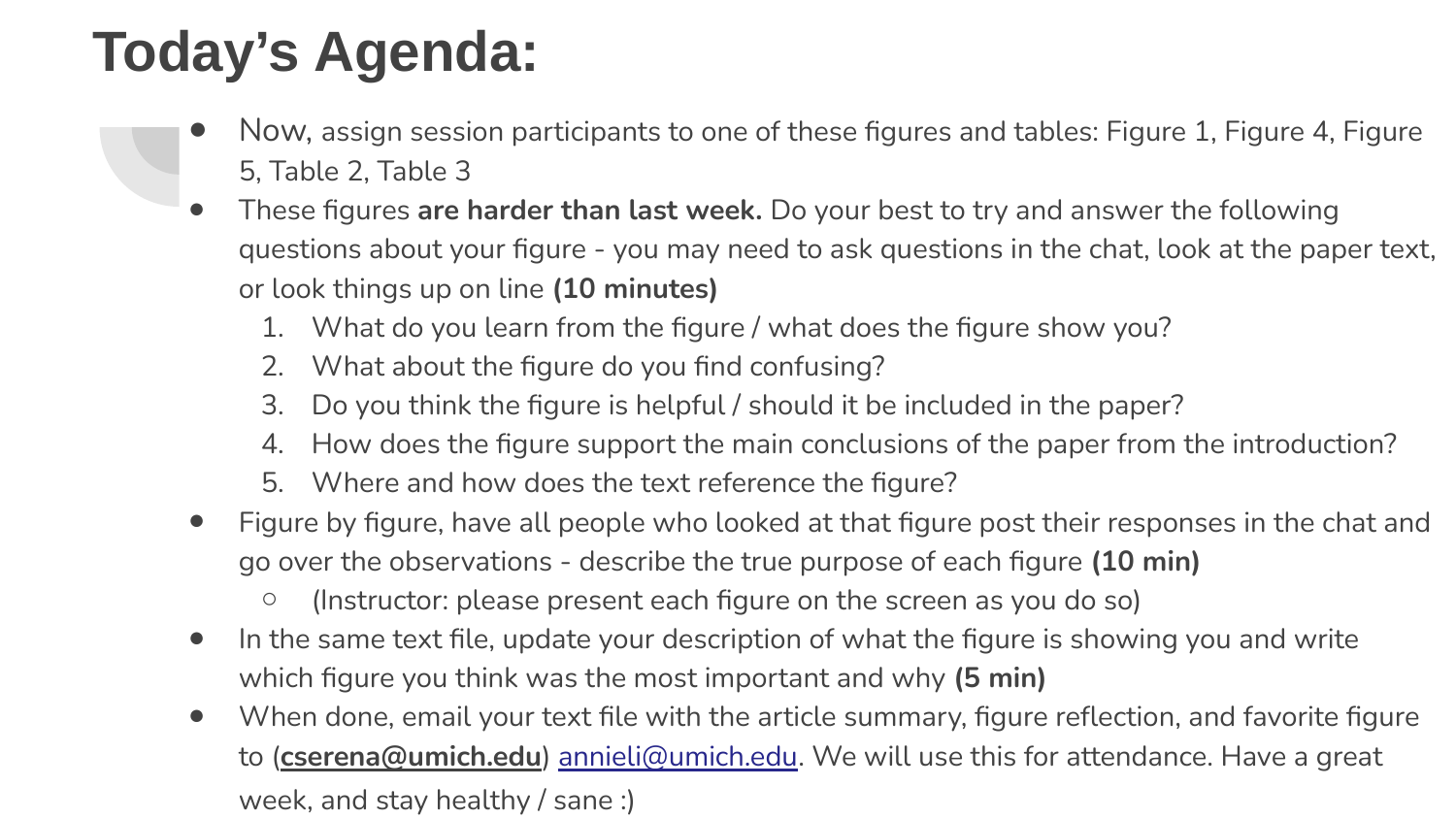

# Today’s Agenda:
Now, assign session participants to one of these figures and tables: Figure 1, Figure 4, Figure 5, Table 2, Table 3
These figures are harder than last week. Do your best to try and answer the following questions about your figure - you may need to ask questions in the chat, look at the paper text, or look things up on line (10 minutes)
What do you learn from the figure / what does the figure show you?
What about the figure do you find confusing?
Do you think the figure is helpful / should it be included in the paper?
How does the figure support the main conclusions of the paper from the introduction?
Where and how does the text reference the figure?
Figure by figure, have all people who looked at that figure post their responses in the chat and go over the observations - describe the true purpose of each figure (10 min)
(Instructor: please present each figure on the screen as you do so)
In the same text file, update your description of what the figure is showing you and write which figure you think was the most important and why (5 min)
When done, email your text file with the article summary, figure reflection, and favorite figure to (cserena@umich.edu) annieli@umich.edu. We will use this for attendance. Have a great week, and stay healthy / sane :)